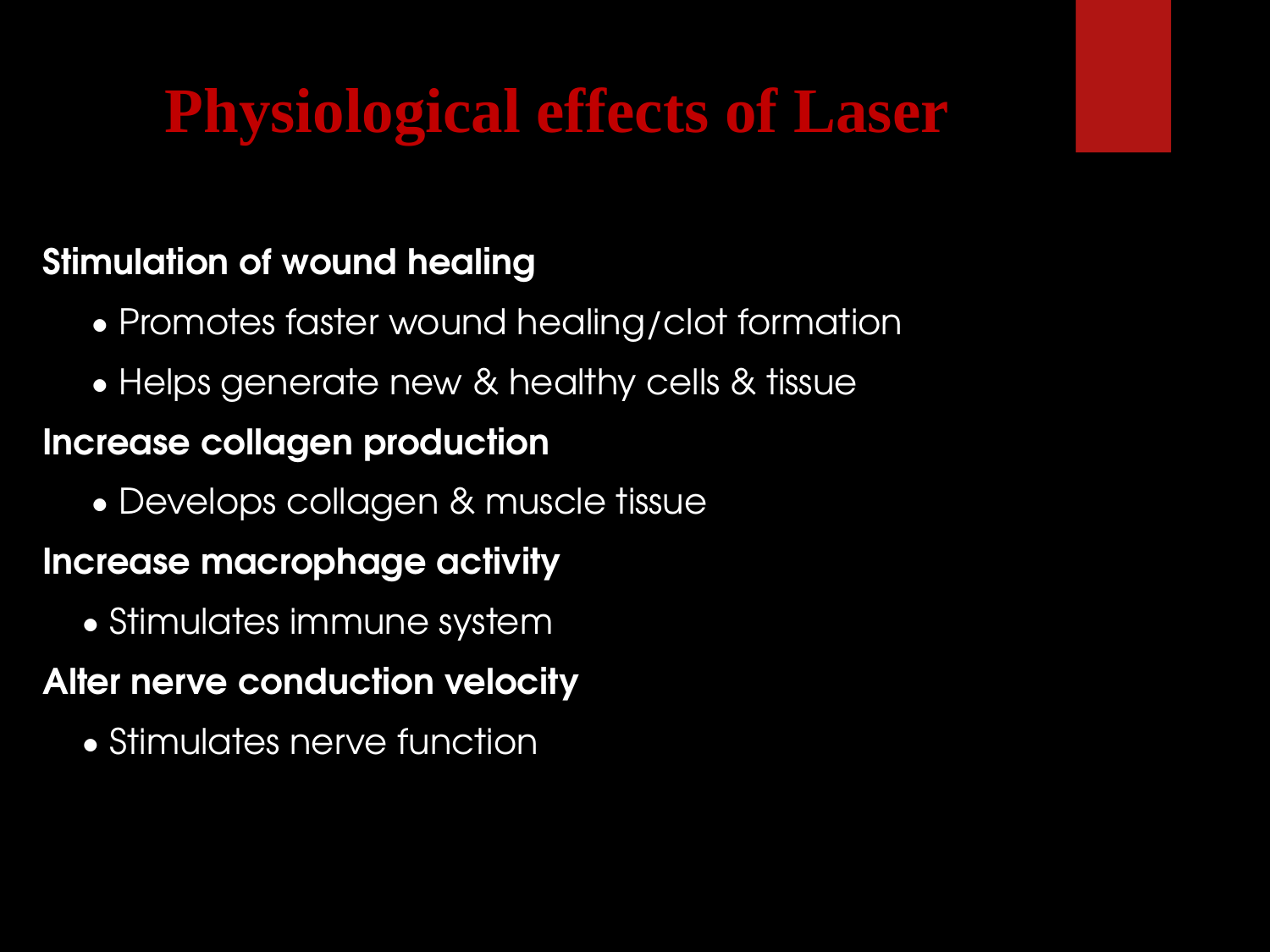

# Physiological effects of Laser
Stimulation of wound healing
     • Promotes faster wound healing/clot formation
     • Helps generate new & healthy cells & tissue
Increase collagen production
     • Develops collagen & muscle tissue
Increase macrophage activity
    • Stimulates immune system
Alter nerve conduction velocity
    • Stimulates nerve function